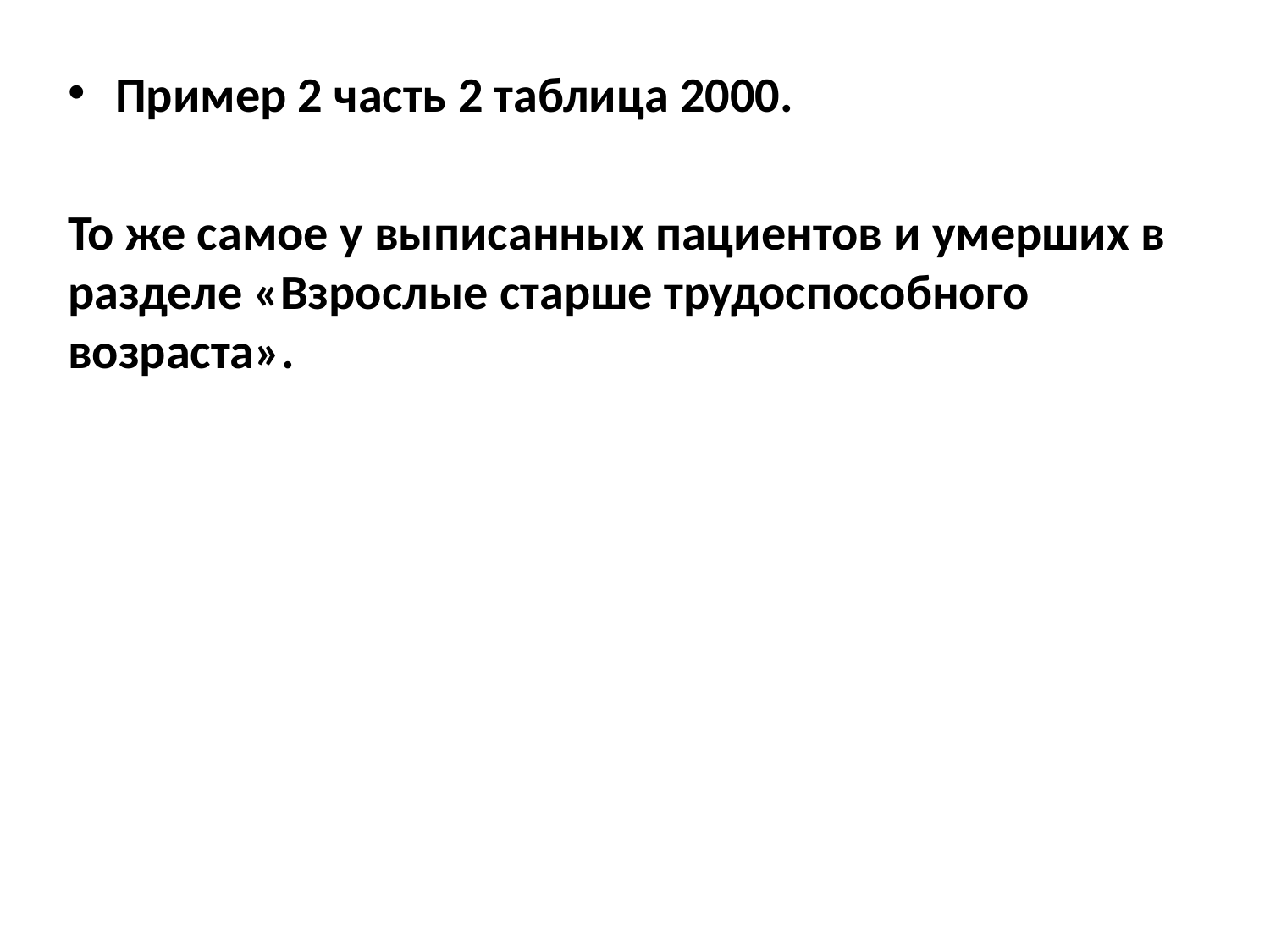

Пример 2 часть 2 таблица 2000.

То же самое у выписанных пациентов и умерших в разделе «Взрослые старше трудоспособного возраста».